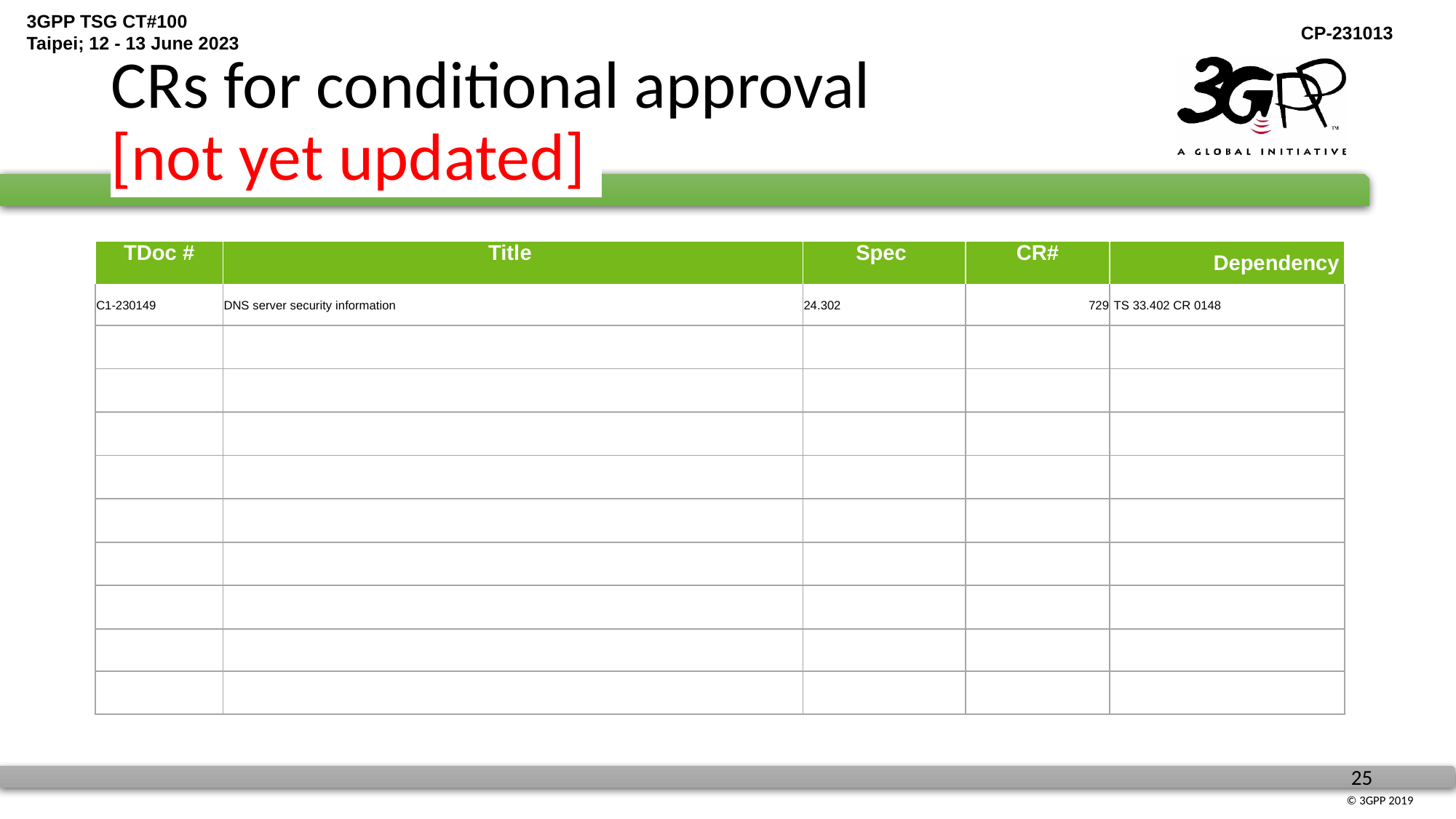

# CRs for conditional approval [not yet updated]
| TDoc # | Title | Spec | CR# | Dependency |
| --- | --- | --- | --- | --- |
| C1-230149 | DNS server security information | 24.302 | 729 | TS 33.402 CR 0148 |
|  |  |  |  |  |
|  |  |  |  |  |
|  |  |  |  |  |
|  |  |  |  |  |
|  |  |  |  |  |
|  |  |  |  |  |
|  |  |  |  |  |
|  |  |  |  |  |
|  |  |  |  |  |